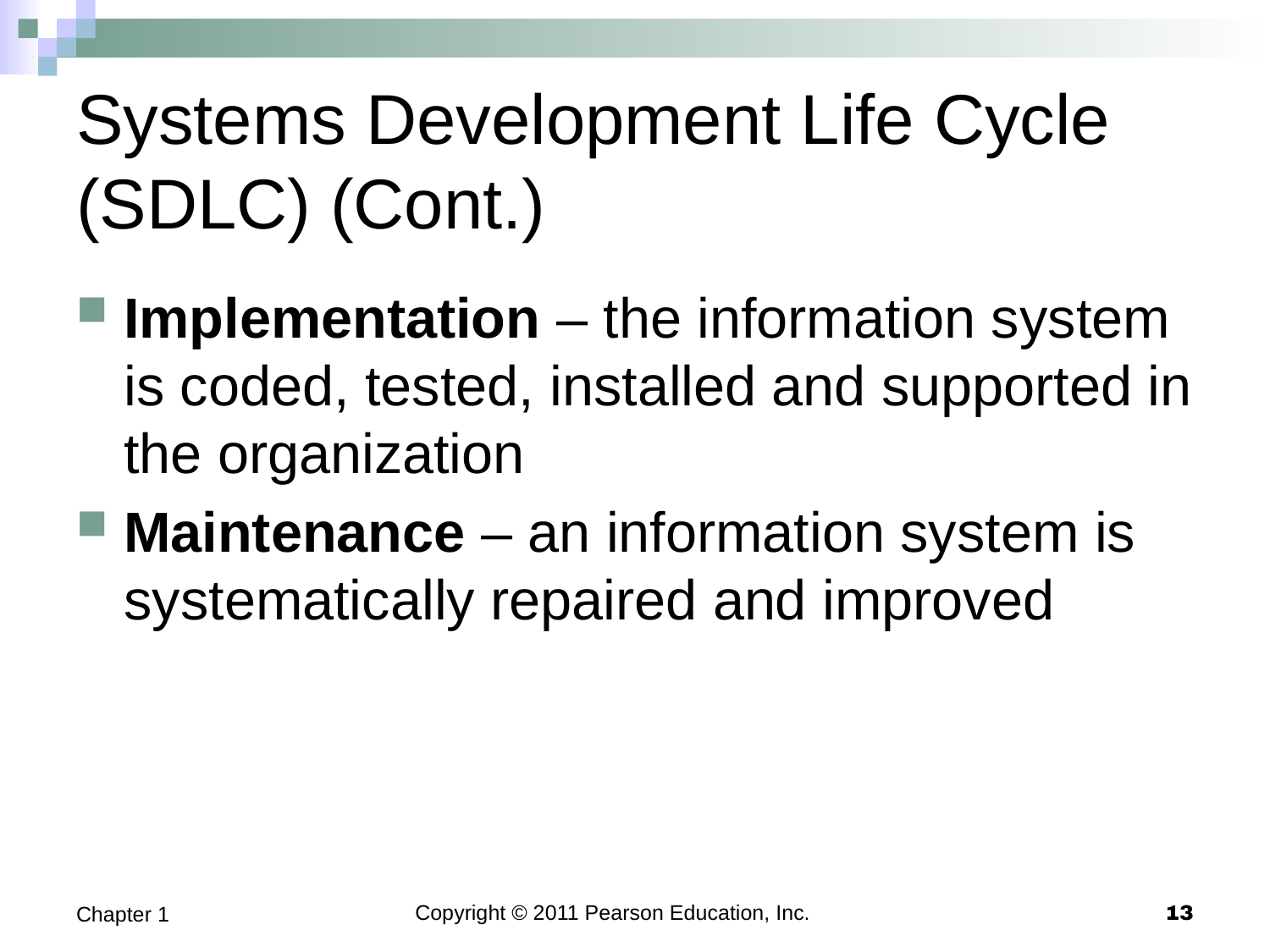

# Systems Development Life Cycle (SDLC) (Cont.)
Implementation – the information system is coded, tested, installed and supported in the organization
Maintenance – an information system is systematically repaired and improved
Chapter 1
Copyright © 2011 Pearson Education, Inc.
13